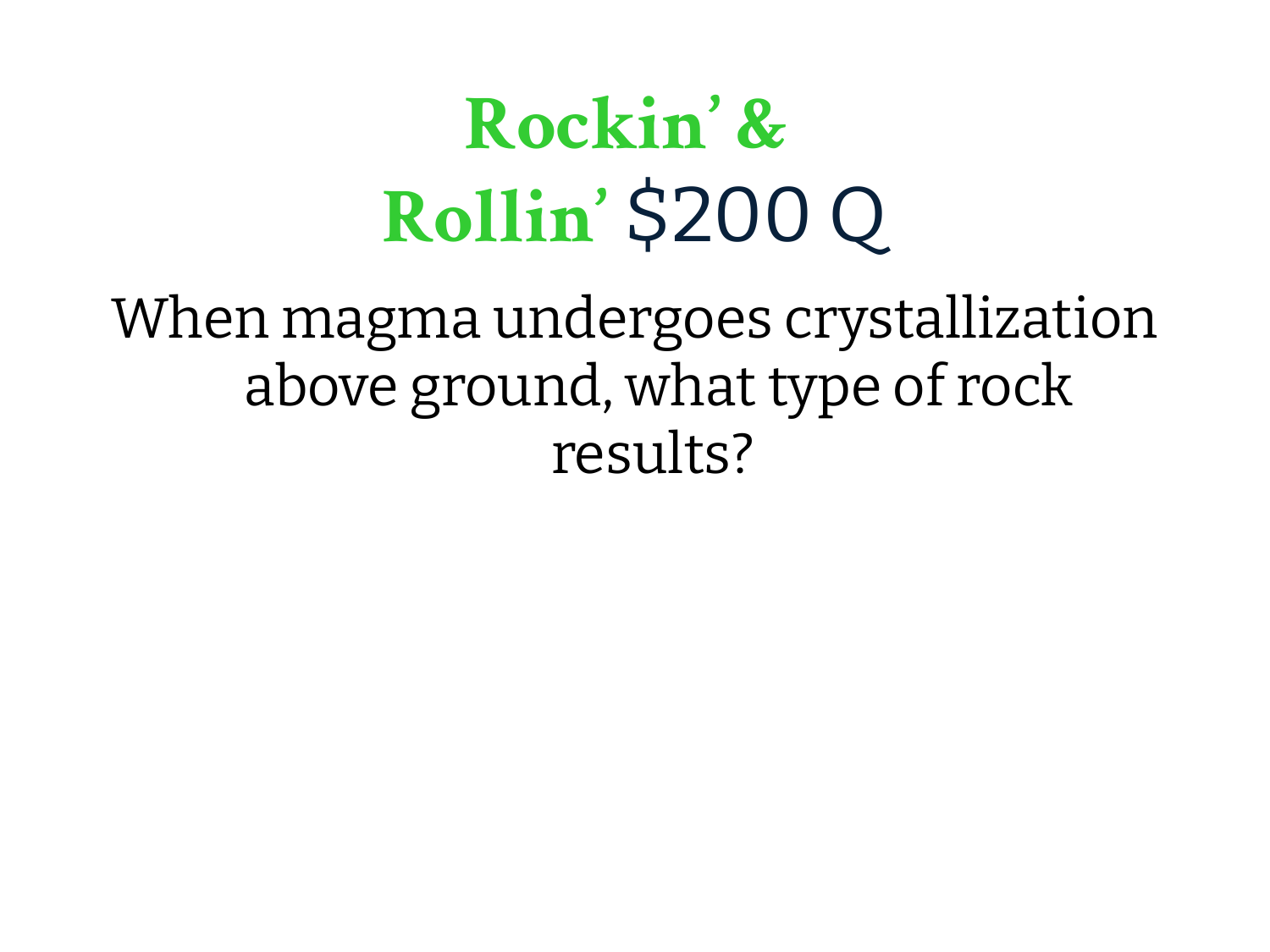

# Rockin’ & Rollin’ $200 Q
When magma undergoes crystallization above ground, what type of rock results?